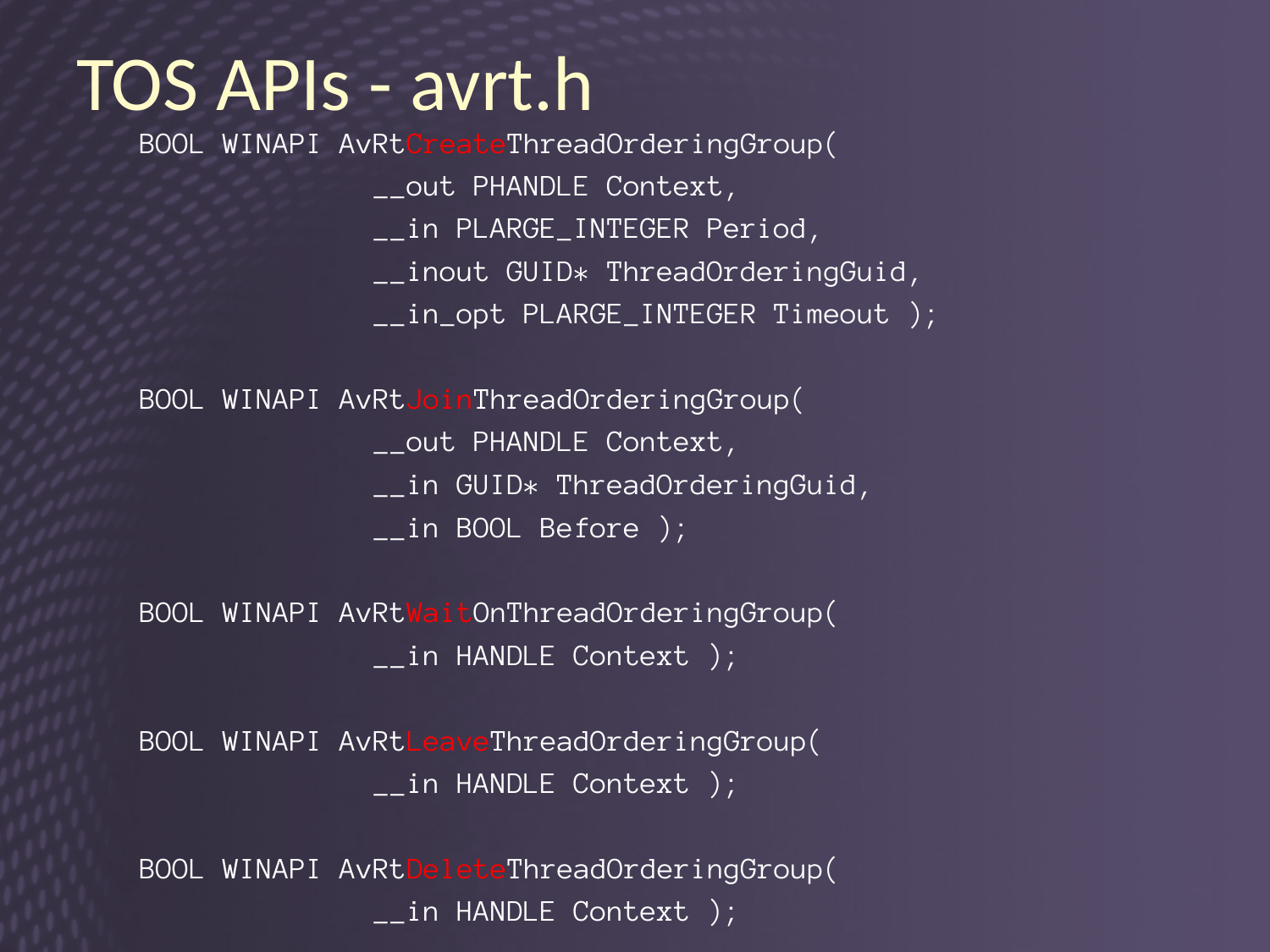

# TOS APIs - avrt.h
BOOL WINAPI AvRtCreateThreadOrderingGroup(
              __out PHANDLE Context,
              __in PLARGE_INTEGER Period,
              __inout GUID* ThreadOrderingGuid,
              __in_opt PLARGE_INTEGER Timeout );

BOOL WINAPI AvRtJoinThreadOrderingGroup(
              __out PHANDLE Context,
              __in GUID* ThreadOrderingGuid,
              __in BOOL Before );

BOOL WINAPI AvRtWaitOnThreadOrderingGroup(
              __in HANDLE Context );

BOOL WINAPI AvRtLeaveThreadOrderingGroup(
              __in HANDLE Context );

BOOL WINAPI AvRtDeleteThreadOrderingGroup(
              __in HANDLE Context );